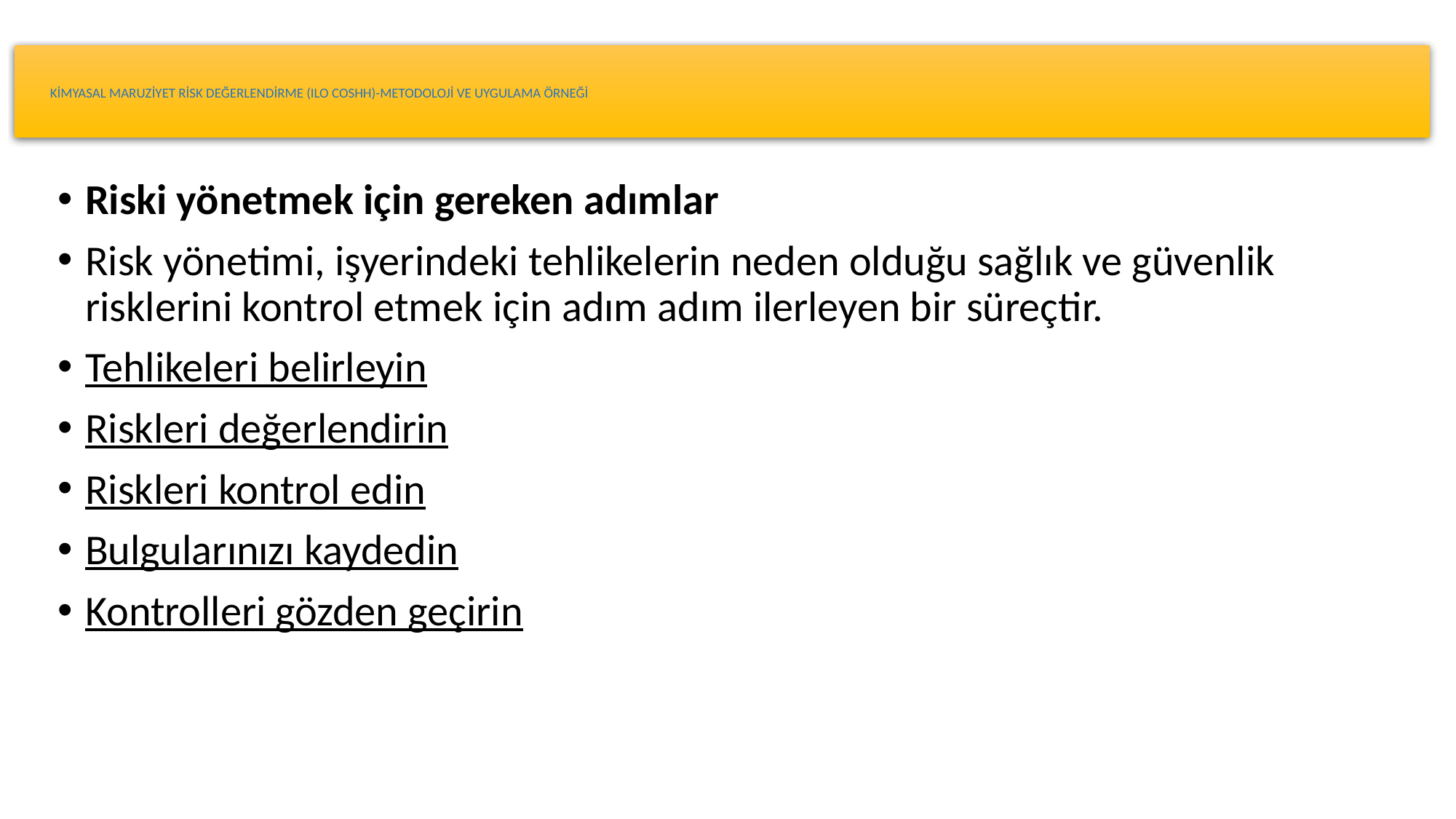

# KİMYASAL MARUZİYET RİSK DEĞERLENDİRME (ILO COSHH)-METODOLOJİ VE UYGULAMA ÖRNEĞİ
Riski yönetmek için gereken adımlar
Risk yönetimi, işyerindeki tehlikelerin neden olduğu sağlık ve güvenlik risklerini kontrol etmek için adım adım ilerleyen bir süreçtir.
Tehlikeleri belirleyin
Riskleri değerlendirin
Riskleri kontrol edin
Bulgularınızı kaydedin
Kontrolleri gözden geçirin